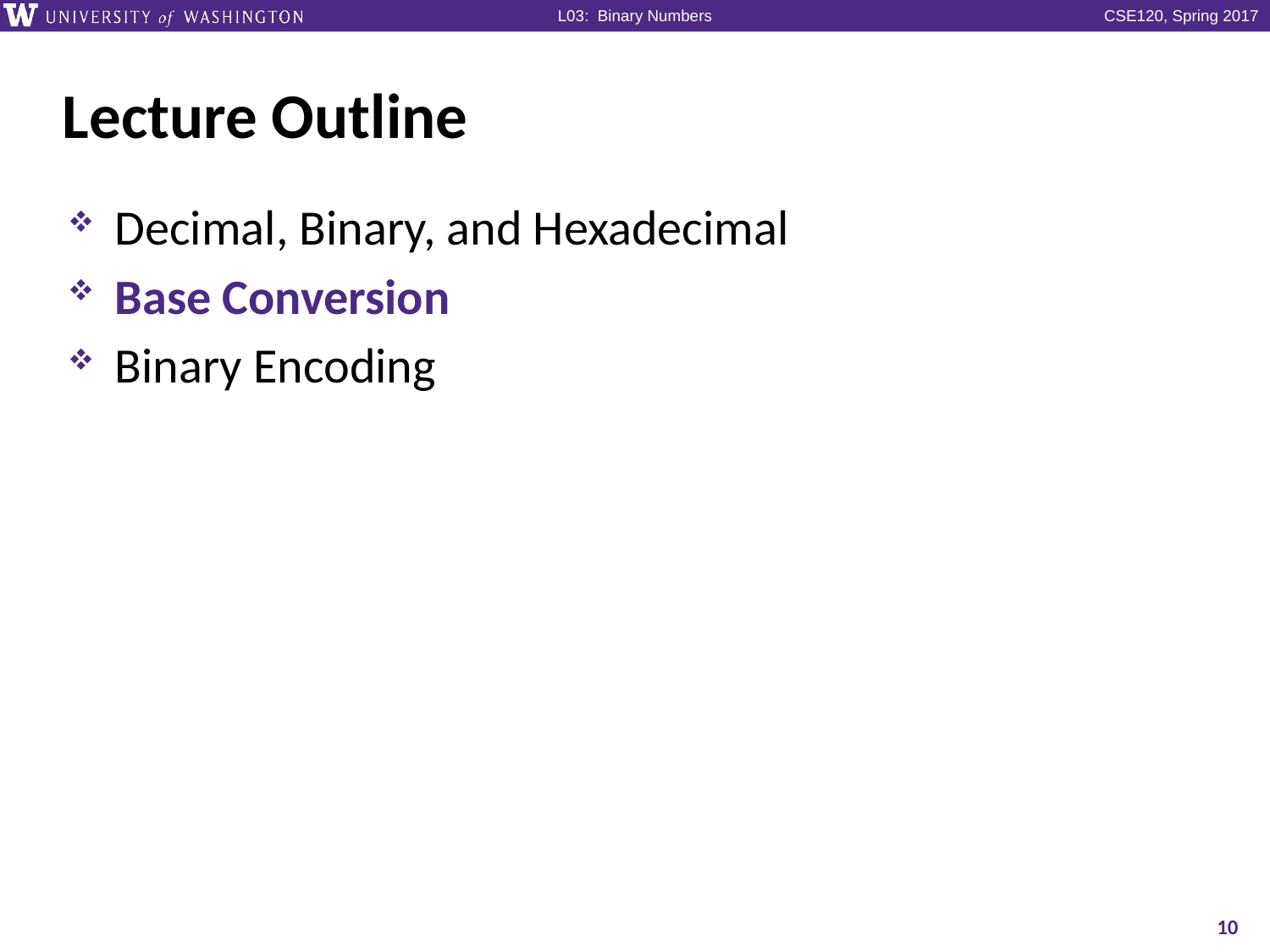

# Lecture Outline
Decimal, Binary, and Hexadecimal
Base Conversion
Binary Encoding
10